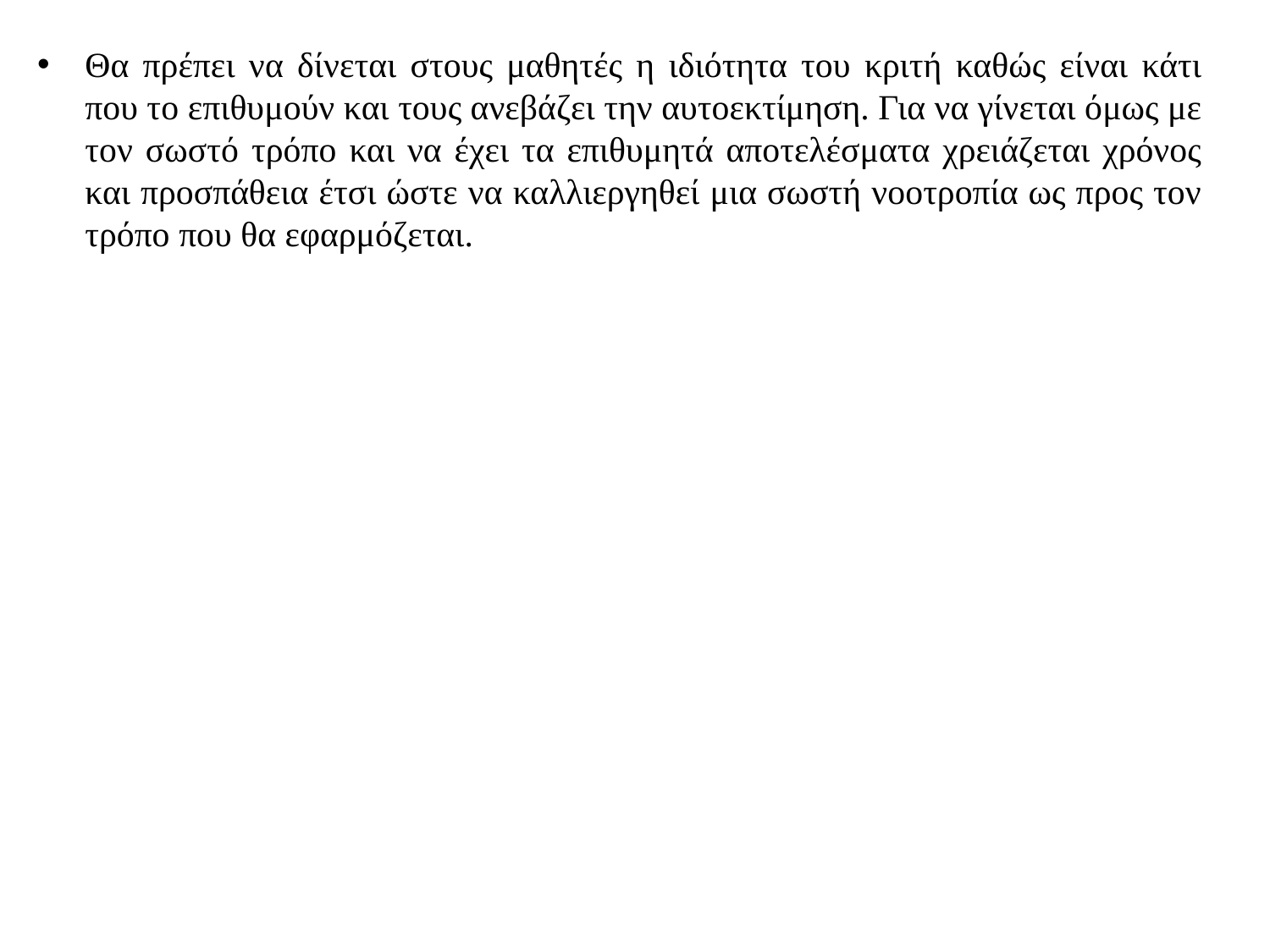

Θα πρέπει να δίνεται στους μαθητές η ιδιότητα του κριτή καθώς είναι κάτι που το επιθυμούν και τους ανεβάζει την αυτοεκτίμηση. Για να γίνεται όμως με τον σωστό τρόπο και να έχει τα επιθυμητά αποτελέσματα χρειάζεται χρόνος και προσπάθεια έτσι ώστε να καλλιεργηθεί μια σωστή νοοτροπία ως προς τον τρόπο που θα εφαρμόζεται.